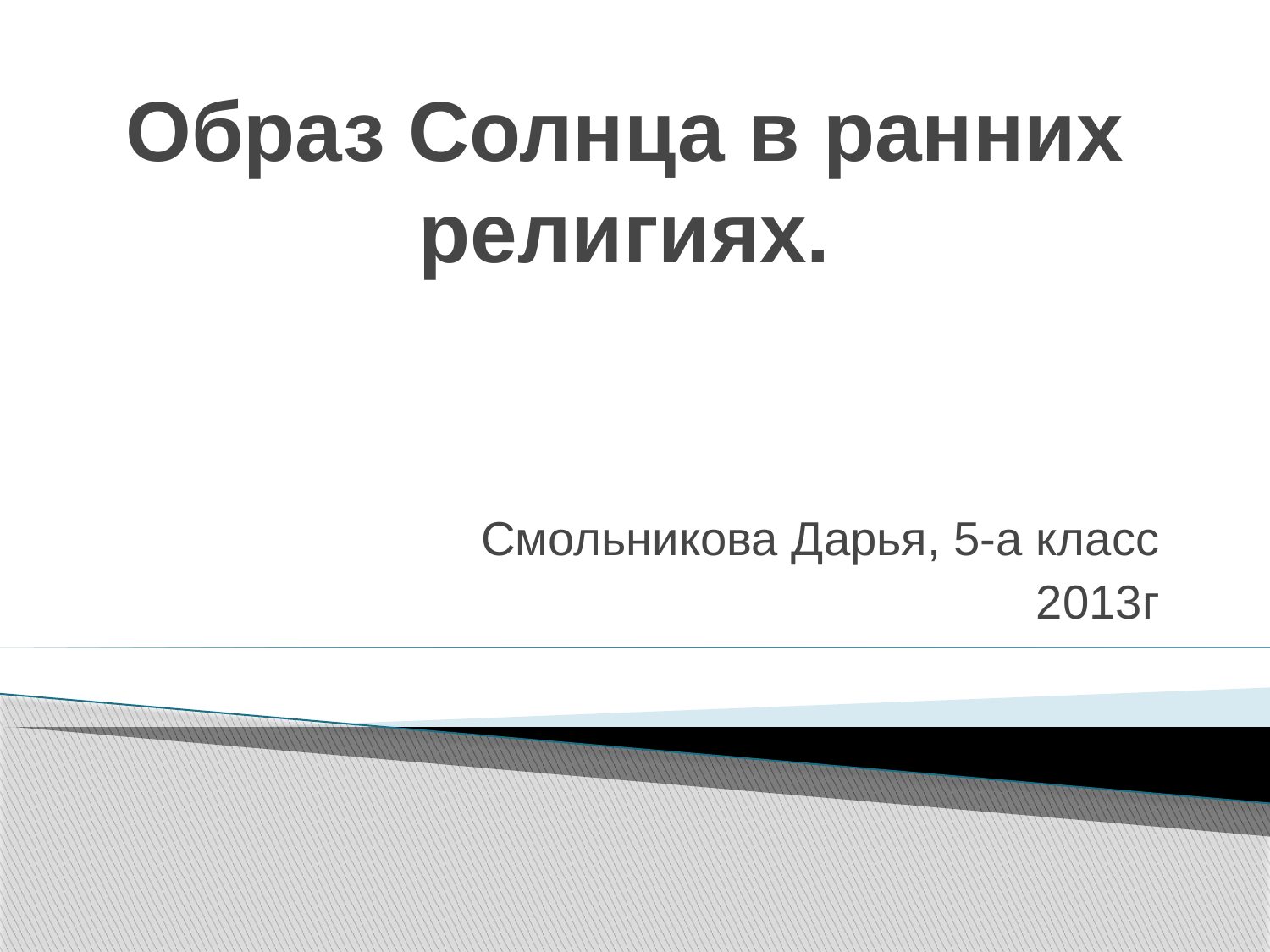

# Образ Солнца в ранних религиях.
Смольникова Дарья, 5-а класс
2013г